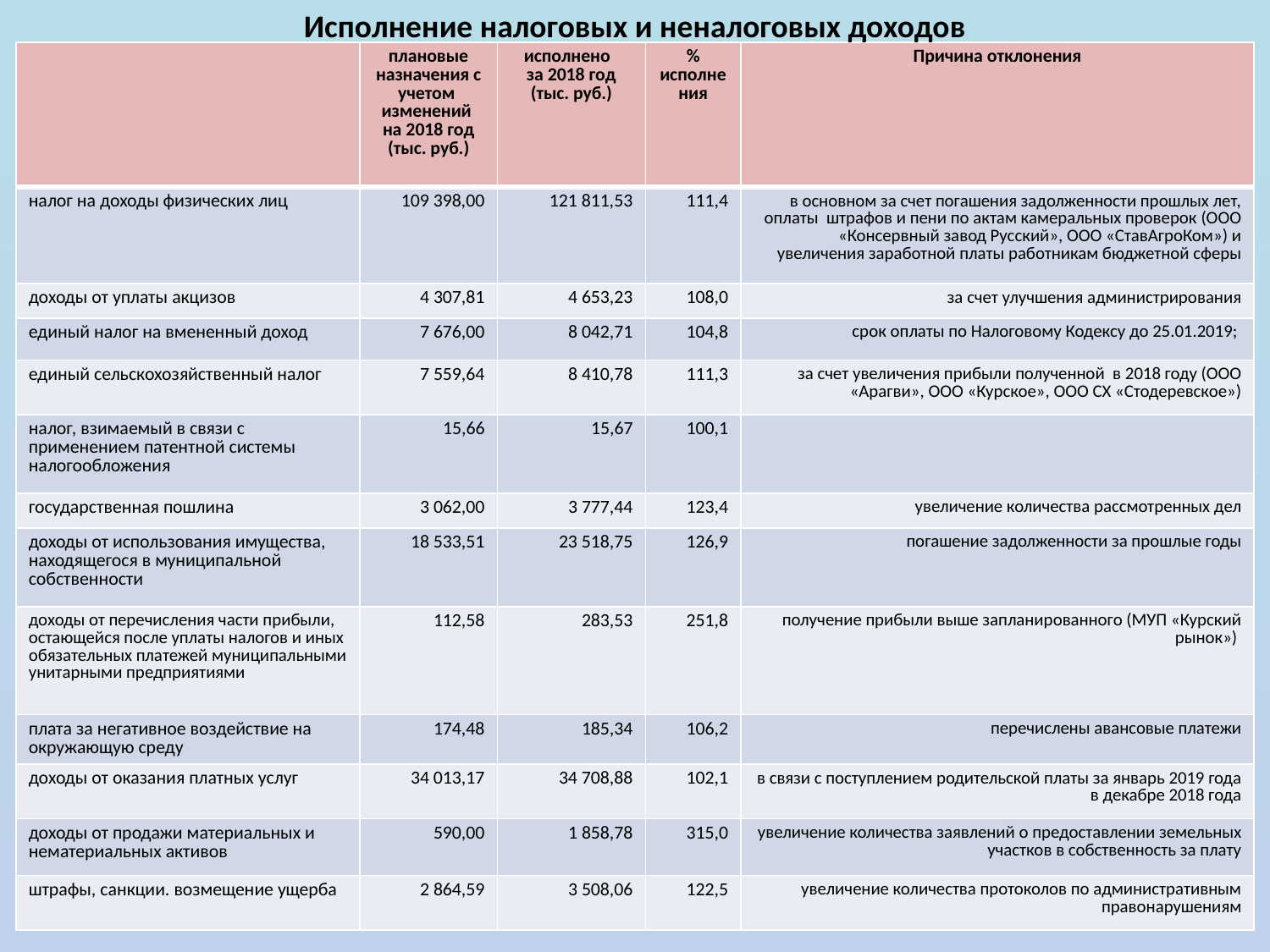

Исполнение налоговых и неналоговых доходов
|  | плановые назначения с учетом изменений на 2018 год (тыс. руб.) | исполнено за 2018 год (тыс. руб.) | % исполнения | Причина отклонения |
| --- | --- | --- | --- | --- |
| налог на доходы физических лиц | 109 398,00 | 121 811,53 | 111,4 | в основном за счет погашения задолженности прошлых лет, оплаты штрафов и пени по актам камеральных проверок (ООО «Консервный завод Русский», ООО «СтавАгроКом») и увеличения заработной платы работникам бюджетной сферы |
| доходы от уплаты акцизов | 4 307,81 | 4 653,23 | 108,0 | за счет улучшения администрирования |
| единый налог на вмененный доход | 7 676,00 | 8 042,71 | 104,8 | срок оплаты по Налоговому Кодексу до 25.01.2019; |
| единый сельскохозяйственный налог | 7 559,64 | 8 410,78 | 111,3 | за счет увеличения прибыли полученной в 2018 году (ООО «Арагви», ООО «Курское», ООО СХ «Стодеревское») |
| налог, взимаемый в связи с применением патентной системы налогообложения | 15,66 | 15,67 | 100,1 |  |
| государственная пошлина | 3 062,00 | 3 777,44 | 123,4 | увеличение количества рассмотренных дел |
| доходы от использования имущества, находящегося в муниципальной собственности | 18 533,51 | 23 518,75 | 126,9 | погашение задолженности за прошлые годы |
| доходы от перечисления части прибыли, остающейся после уплаты налогов и иных обязательных платежей муниципальными унитарными предприятиями | 112,58 | 283,53 | 251,8 | получение прибыли выше запланированного (МУП «Курский рынок») |
| плата за негативное воздействие на окружающую среду | 174,48 | 185,34 | 106,2 | перечислены авансовые платежи |
| доходы от оказания платных услуг | 34 013,17 | 34 708,88 | 102,1 | в связи с поступлением родительской платы за январь 2019 года в декабре 2018 года |
| доходы от продажи материальных и нематериальных активов | 590,00 | 1 858,78 | 315,0 | увеличение количества заявлений о предоставлении земельных участков в собственность за плату |
| штрафы, санкции. возмещение ущерба | 2 864,59 | 3 508,06 | 122,5 | увеличение количества протоколов по административным правонарушениям |